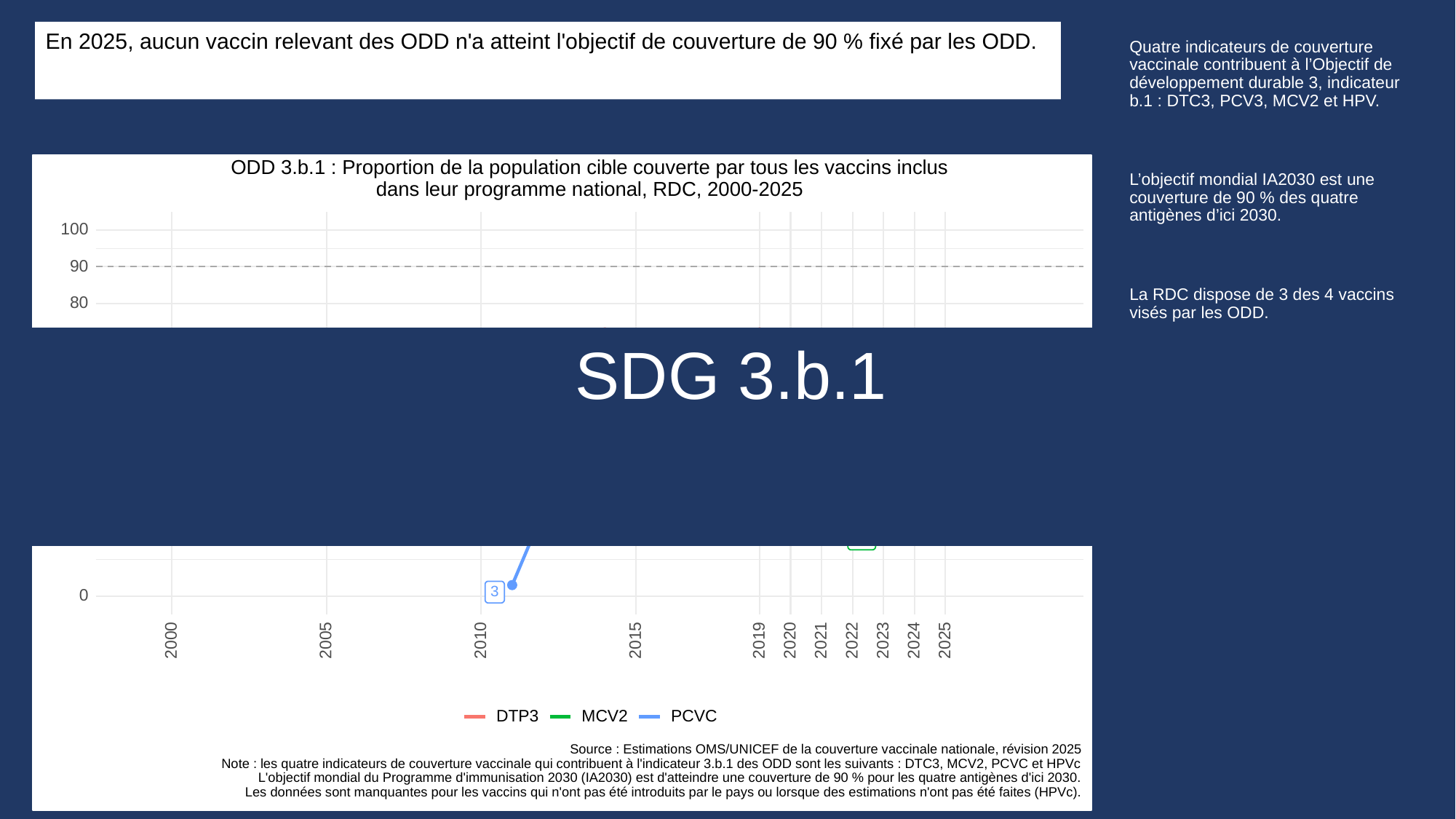

En 2025, aucun vaccin relevant des ODD n'a atteint l'objectif de couverture de 90 % fixé par les ODD.
Quatre indicateurs de couverture vaccinale contribuent à l’Objectif de développement durable 3, indicateur b.1 : DTC3, PCV3, MCV2 et HPV.

L’objectif mondial IA2030 est une couverture de 90 % des quatre antigènes d’ici 2030.

La RDC dispose de 3 des 4 vaccins visés par les ODD.

En 2025, la RDC avait atteint une couverture d'au moins 90 % pour aucun des 4 vaccins.

ODD 3.b.1 : Proportion de la population cible couverte par tous les vaccins inclus
dans leur programme national, RDC, 2000-2025

100

90

80

DTP3 : 65%

60
PCVC : 63%

Couverture (%)
MCV2 : 51%

40

30

20

18

3
0

2023
2000
2005
2010
2015
2019
2020
2021
2022
2024
2025
MCV2
PCVC
DTP3

Source : Estimations OMS/UNICEF de la couverture vaccinale nationale, révision 2025
Note : les quatre indicateurs de couverture vaccinale qui contribuent à l'indicateur 3.b.1 des ODD sont les suivants : DTC3, MCV2, PCVC et HPVc
L'objectif mondial du Programme d'immunisation 2030 (IA2030) est d'atteindre une couverture de 90 % pour les quatre antigènes d'ici 2030.
Les données sont manquantes pour les vaccins qui n'ont pas été introduits par le pays ou lorsque des estimations n'ont pas été faites (HPVc).
SDG 3.b.1